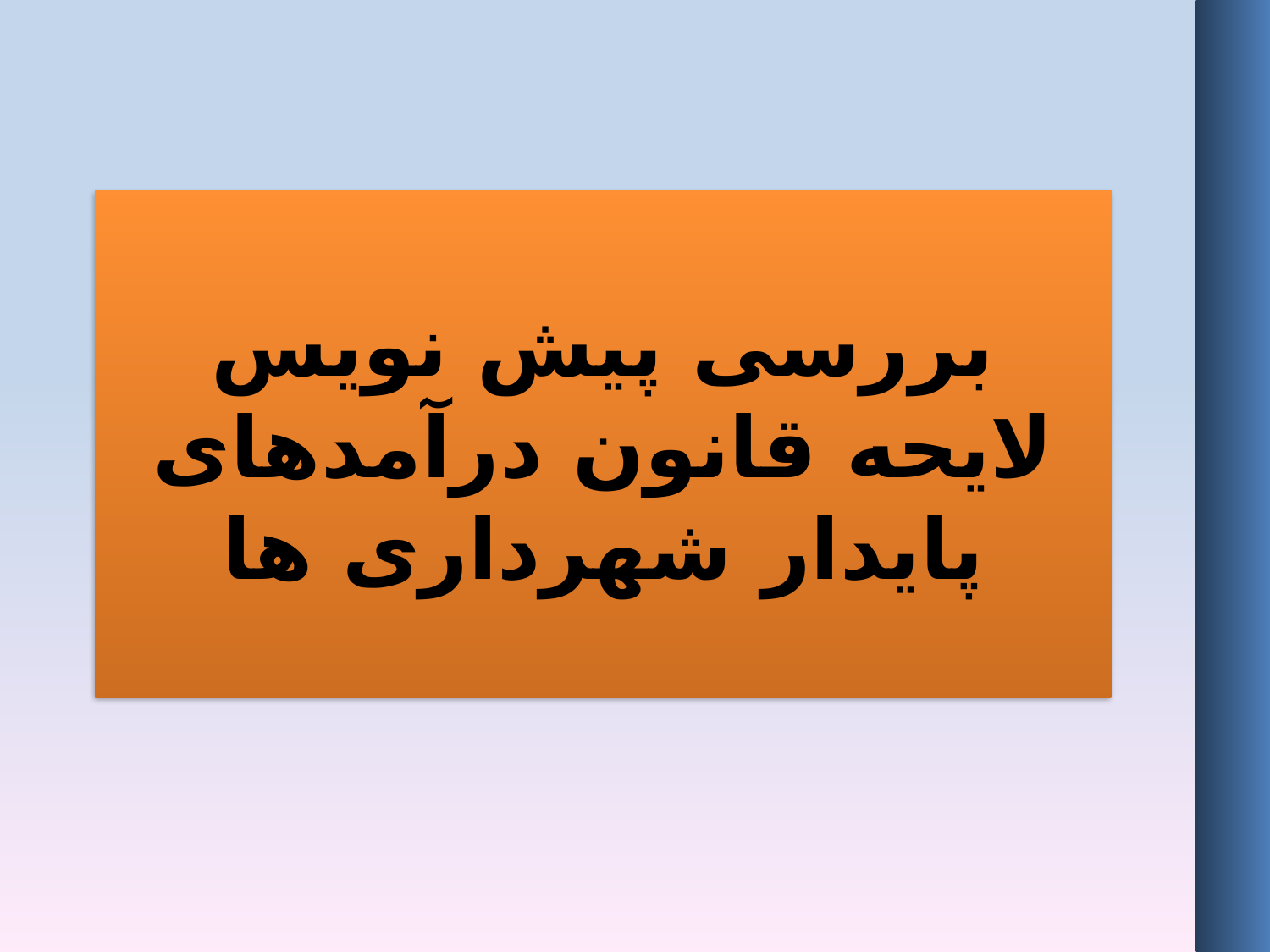

بررسی پیش نویس لایحه قانون درآمدهای پایدار شهرداری ها